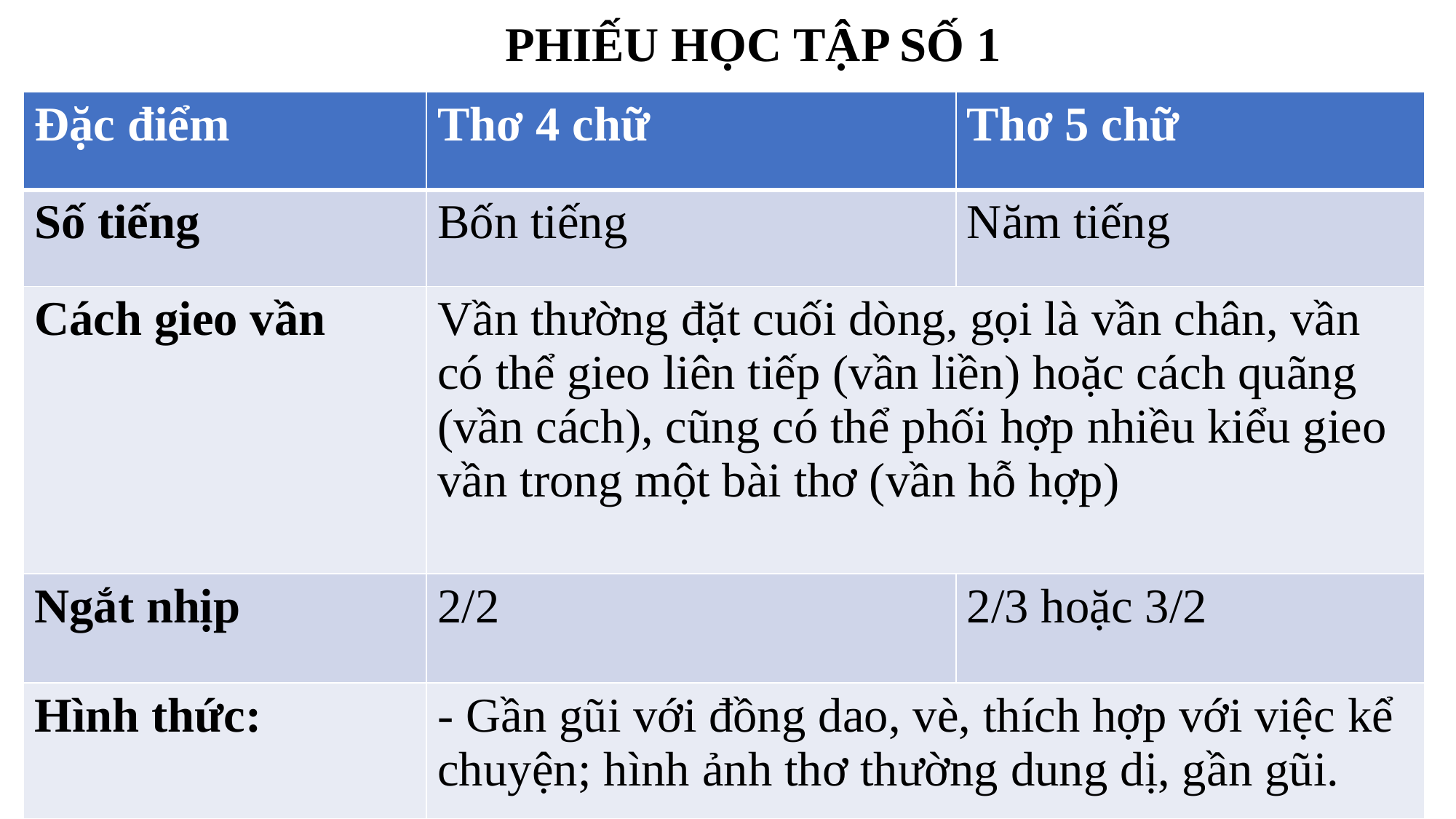

# PHIẾU HỌC TẬP SỐ 1
| Đặc điểm | Thơ 4 chữ | Thơ 5 chữ |
| --- | --- | --- |
| Số tiếng | Bốn tiếng | Năm tiếng |
| Cách gieo vần | Vần thường đặt cuối dòng, gọi là vần chân, vần có thể gieo liên tiếp (vần liền) hoặc cách quãng (vần cách), cũng có thể phối hợp nhiều kiểu gieo vần trong một bài thơ (vần hỗ hợp) |  |
| Ngắt nhịp | 2/2 | 2/3 hoặc 3/2 |
| Hình thức: | - Gần gũi với đồng dao, vè, thích hợp với việc kể chuyện; hình ảnh thơ thường dung dị, gần gũi. |  |